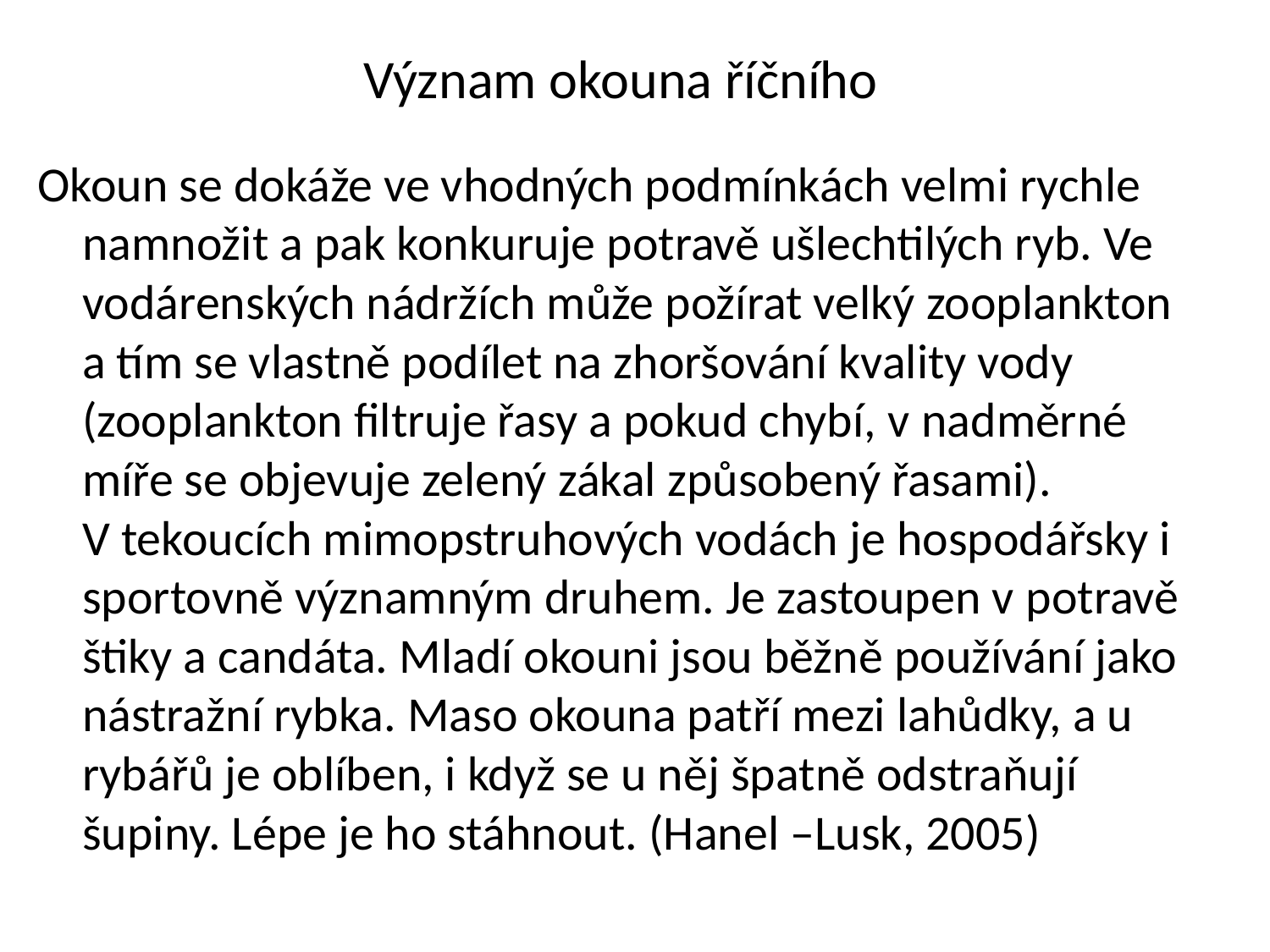

# Význam okouna říčního
Okoun se dokáže ve vhodných podmínkách velmi rychle namnožit a pak konkuruje potravě ušlechtilých ryb. Ve vodárenských nádržích může požírat velký zooplankton a tím se vlastně podílet na zhoršování kvality vody (zooplankton filtruje řasy a pokud chybí, v nadměrné míře se objevuje zelený zákal způsobený řasami). V tekoucích mimopstruhových vodách je hospodářsky i sportovně významným druhem. Je zastoupen v potravě štiky a candáta. Mladí okouni jsou běžně používání jako nástražní rybka. Maso okouna patří mezi lahůdky, a u rybářů je oblíben, i když se u něj špatně odstraňují šupiny. Lépe je ho stáhnout. (Hanel –Lusk, 2005)